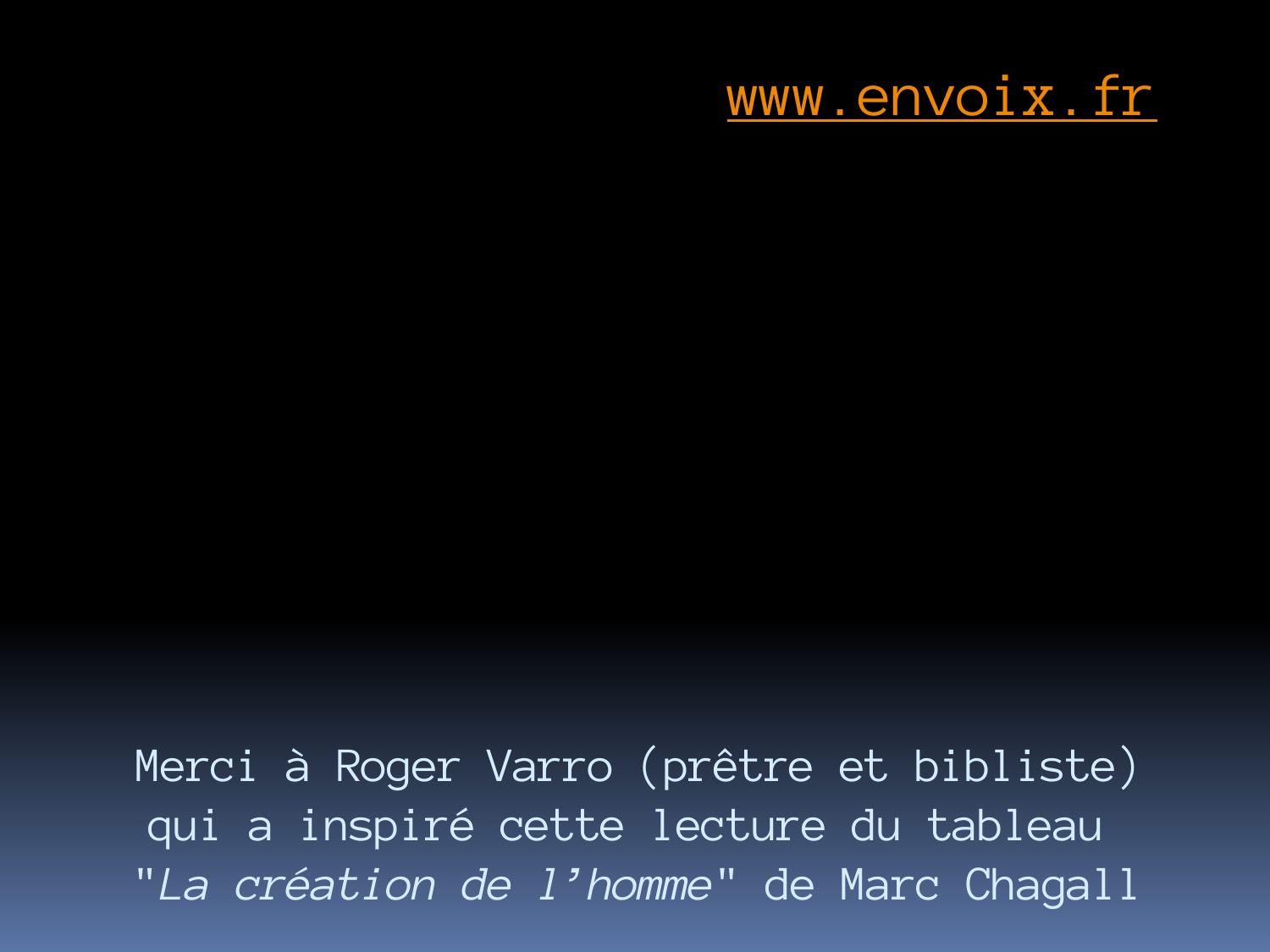

www.envoix.fr

Merci à Roger Varro (prêtre et bibliste)
qui a inspiré cette lecture du tableau
"La création de l’homme" de Marc Chagall